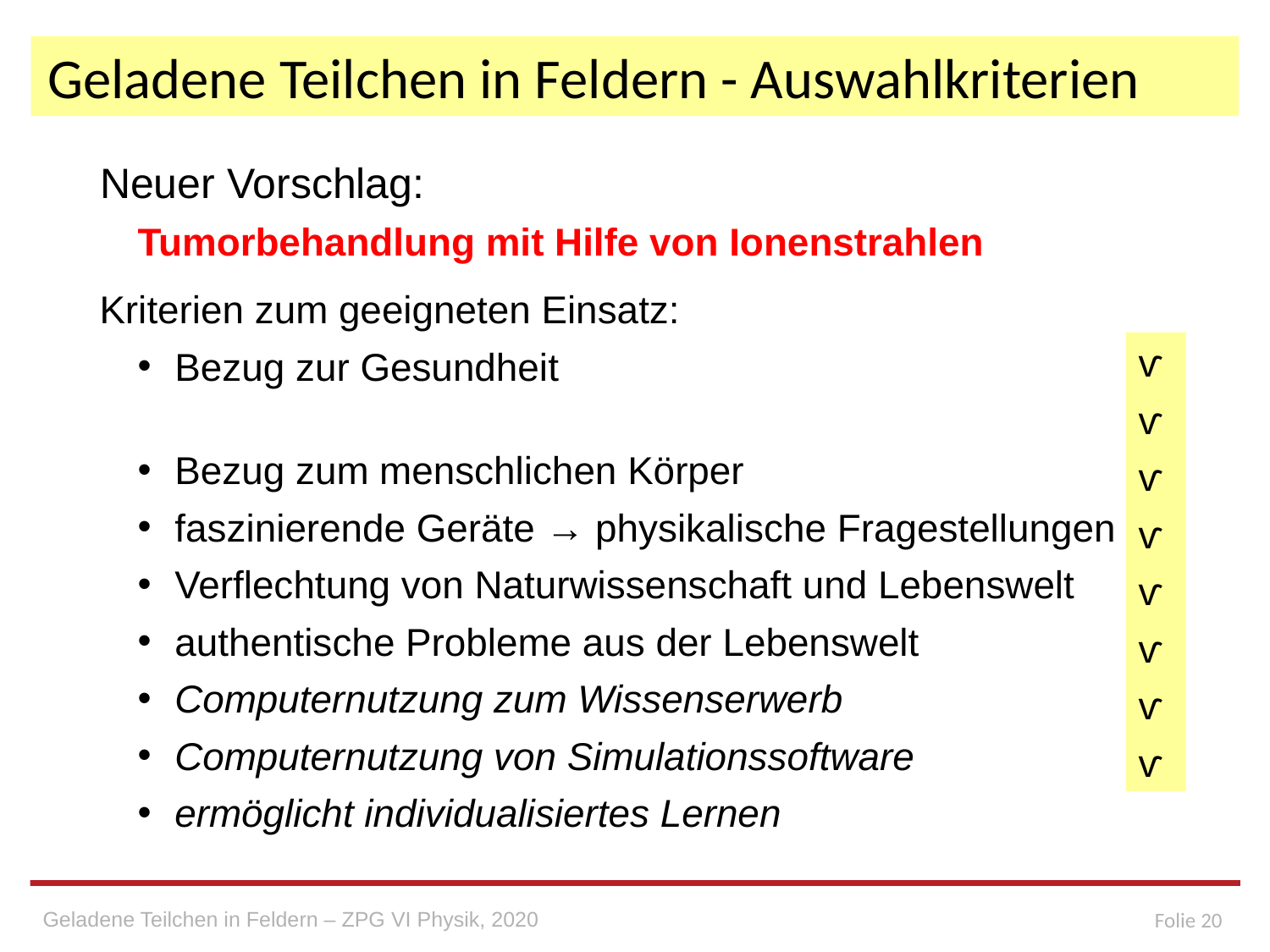

# Geladene Teilchen in Feldern - Auswahlkriterien
Neuer Vorschlag:
Tumorbehandlung mit Hilfe von Ionenstrahlen
Kriterien zum geeigneten Einsatz:
Bezug zur Gesundheit
Bezug zum menschlichen Körper
faszinierende Geräte → physikalische Fragestellungen
Verflechtung von Naturwissenschaft und Lebenswelt
authentische Probleme aus der Lebenswelt
Computernutzung zum Wissenserwerb
Computernutzung von Simulationssoftware
ermöglicht individualisiertes Lernen
ѵ
ѵ
ѵ
ѵ
ѵ
ѵ
ѵ
ѵ
Geladene Teilchen in Feldern – ZPG VI Physik, 2020
Folie 20